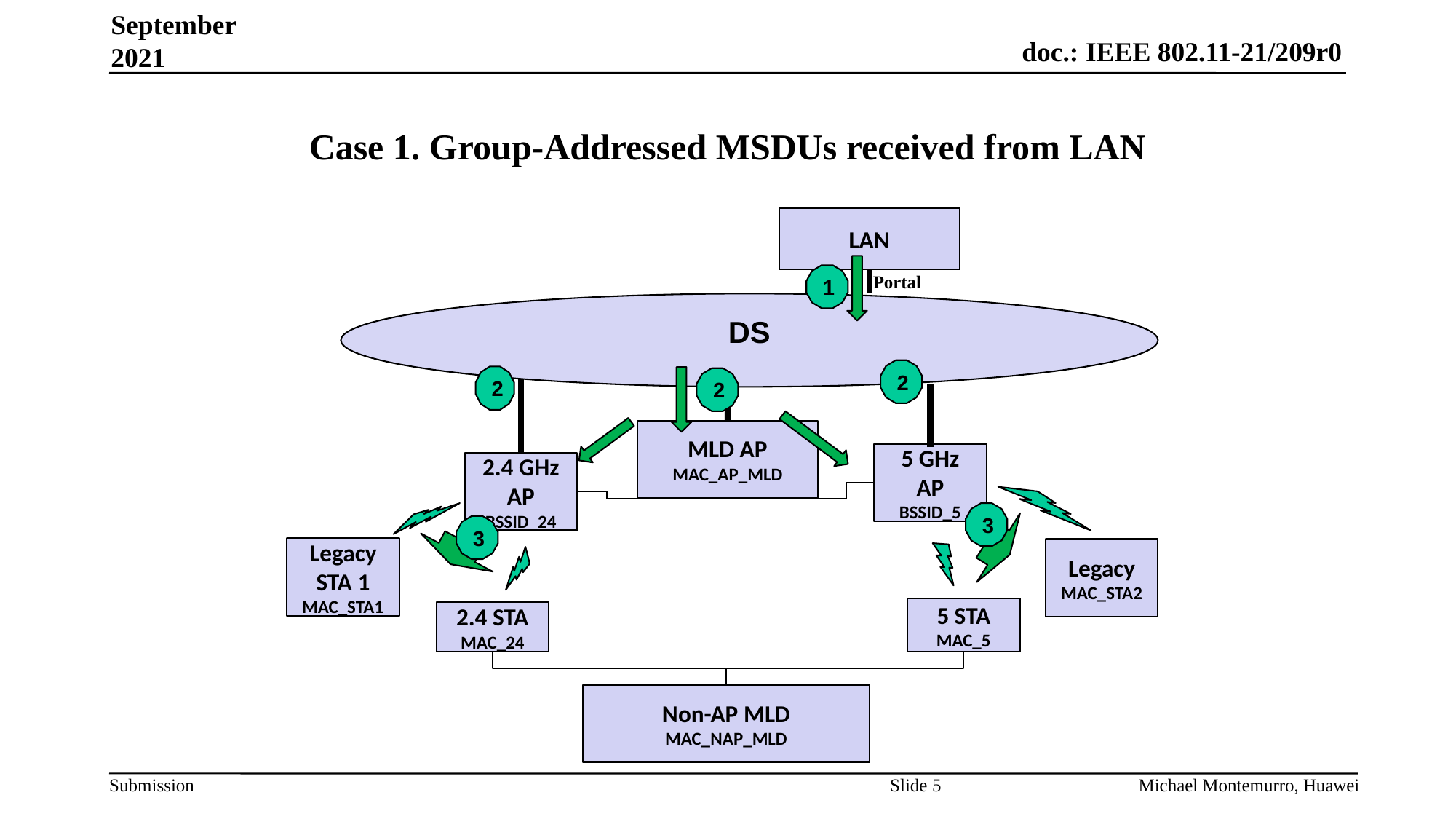

September 2021
# Case 1. Group-Addressed MSDUs received from LAN
LAN

1
Portal
DS
2
2

2

MLD AP
MAC_AP_MLD
5 GHz AP
BSSID_5
2.4 GHz AP
BSSID_24

3

3

Legacy STA 1
MAC_STA1
Legacy MAC_STA2

5 STA
MAC_5
2.4 STA
MAC_24
Non-AP MLD
MAC_NAP_MLD
Slide 5
Michael Montemurro, Huawei